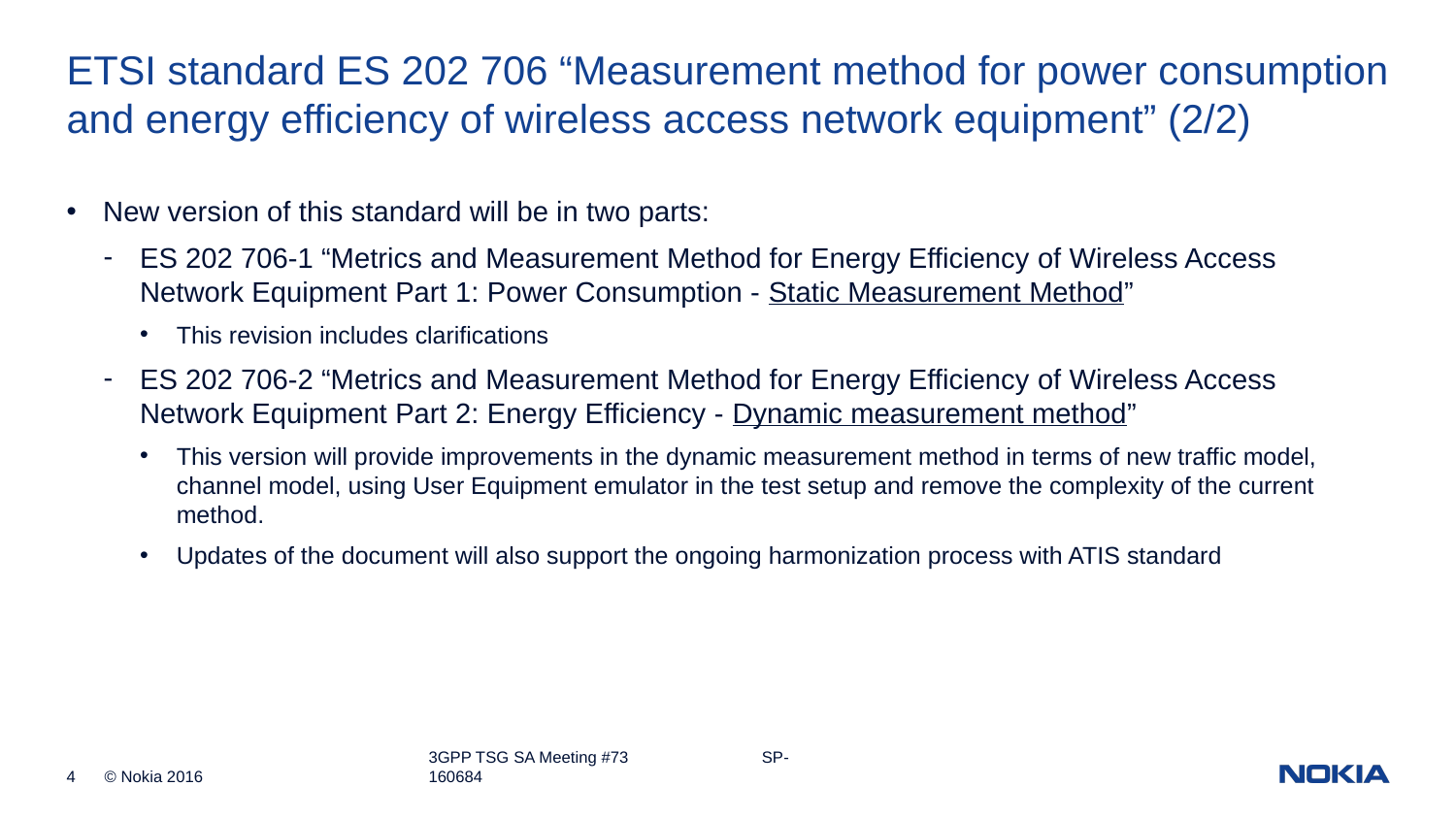

# ETSI standard ES 202 706 “Measurement method for power consumption and energy efficiency of wireless access network equipment” (2/2)
New version of this standard will be in two parts:
ES 202 706-1 “Metrics and Measurement Method for Energy Efficiency of Wireless Access Network Equipment Part 1: Power Consumption - Static Measurement Method”
This revision includes clarifications
ES 202 706-2 “Metrics and Measurement Method for Energy Efficiency of Wireless Access Network Equipment Part 2: Energy Efficiency - Dynamic measurement method”
This version will provide improvements in the dynamic measurement method in terms of new traffic model, channel model, using User Equipment emulator in the test setup and remove the complexity of the current method.
Updates of the document will also support the ongoing harmonization process with ATIS standard
3GPP TSG SA Meeting #73                             SP-160684